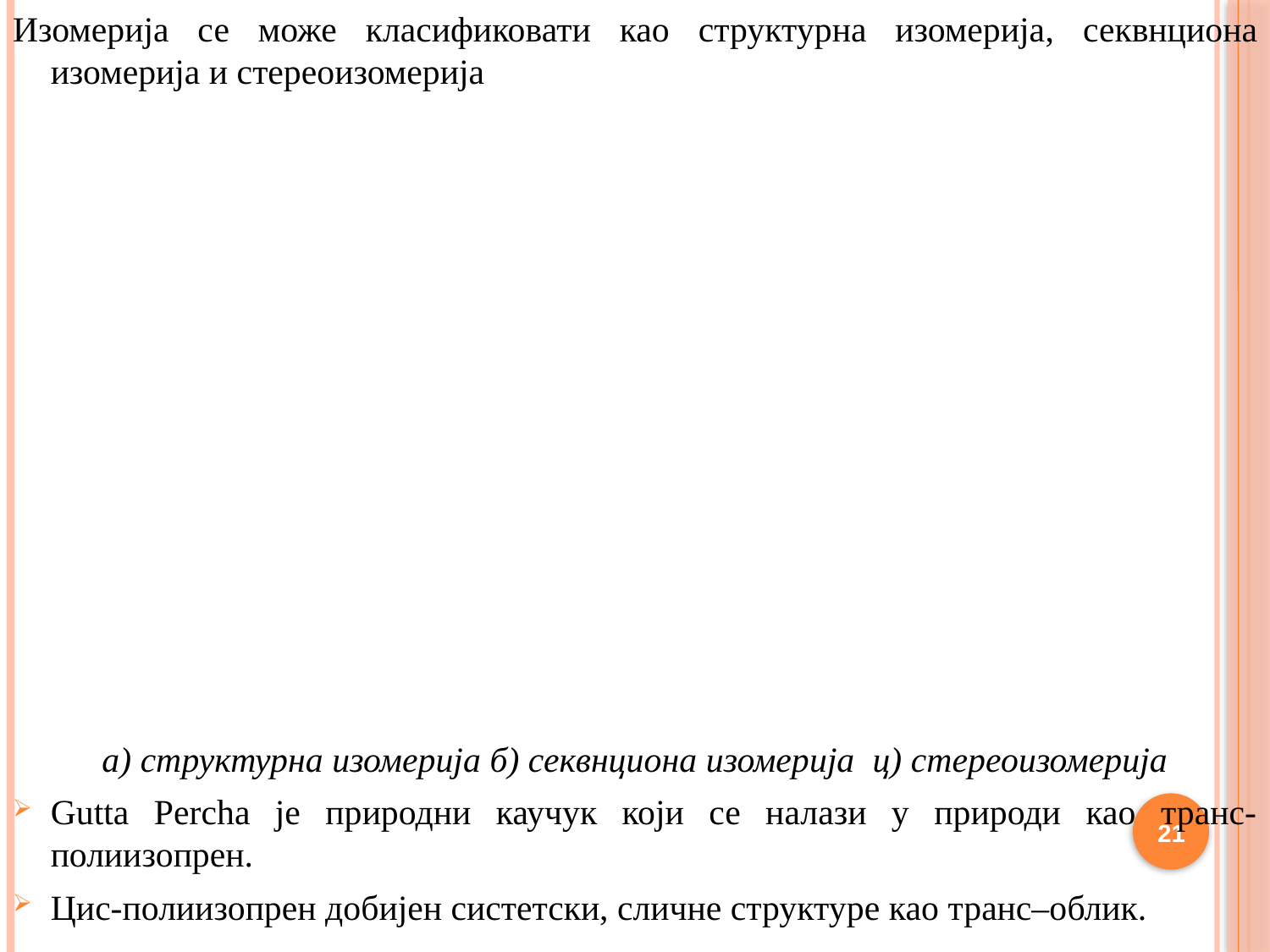

Изомерија се може класификовати као структурна изомерија, секвнциона изомерија и стереоизомерија

а) структурна изомерија б) секвнциона изомерија  ц) стереоизомерија
Gutta Percha је природни каучук који се налази у природи као транс-полиизопрен.
Цис-полиизопрен добијен систетски, сличне структуре као транс–облик.
21